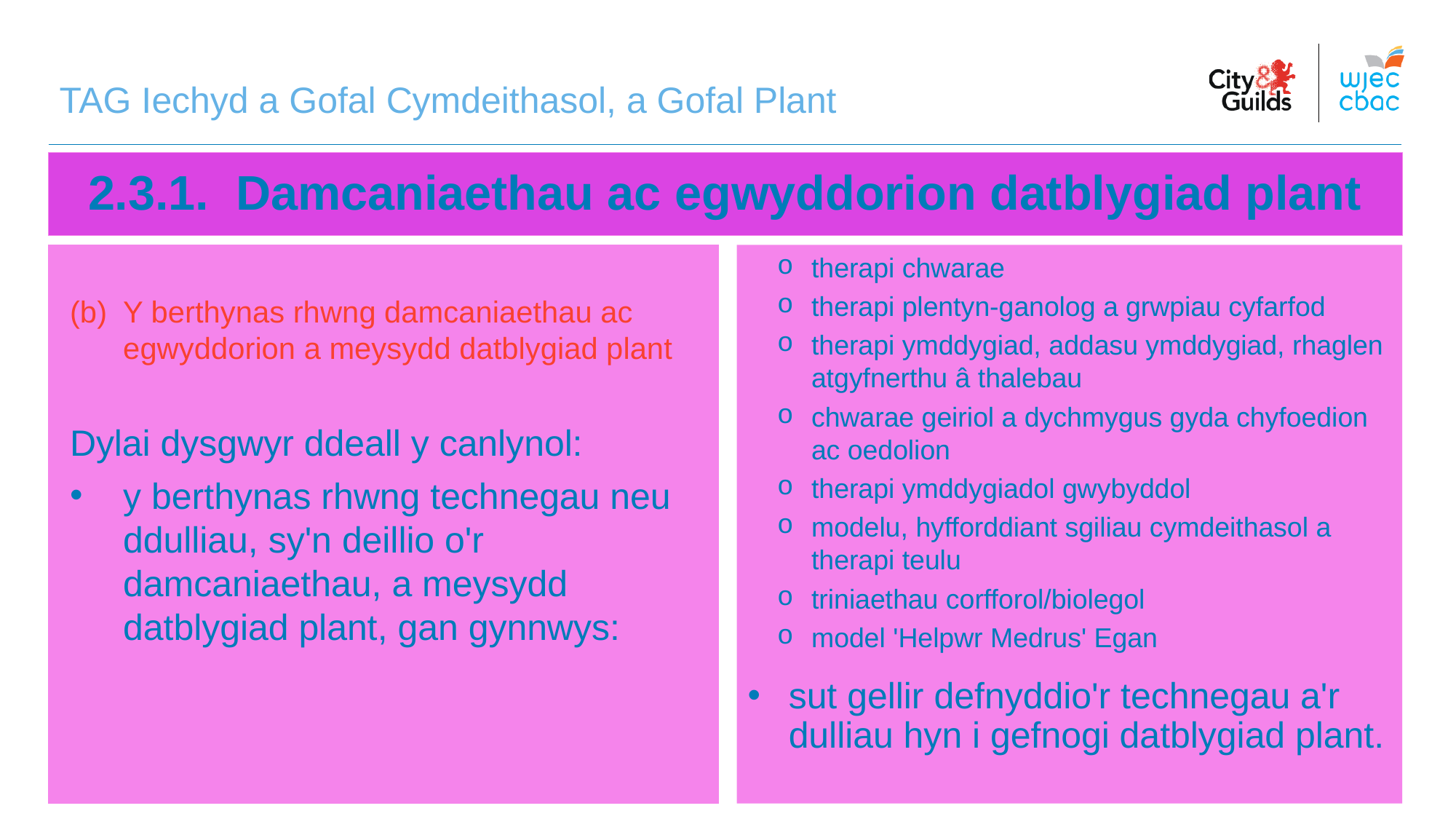

TAG Iechyd a Gofal Cymdeithasol, a Gofal Plant
# 2.3.1.  Damcaniaethau ac egwyddorion datblygiad plant

(b)	Y berthynas rhwng damcaniaethau ac egwyddorion a meysydd datblygiad plant

Dylai dysgwyr ddeall y canlynol:
y berthynas rhwng technegau neu ddulliau, sy'n deillio o'r damcaniaethau, a meysydd datblygiad plant, gan gynnwys:

therapi chwarae
therapi plentyn-ganolog a grwpiau cyfarfod
therapi ymddygiad, addasu ymddygiad, rhaglen atgyfnerthu â thalebau
chwarae geiriol a dychmygus gyda chyfoedion ac oedolion
therapi ymddygiadol gwybyddol
modelu, hyfforddiant sgiliau cymdeithasol a therapi teulu
triniaethau corfforol/biolegol
model 'Helpwr Medrus' Egan
sut gellir defnyddio'r technegau a'r dulliau hyn i gefnogi datblygiad plant.